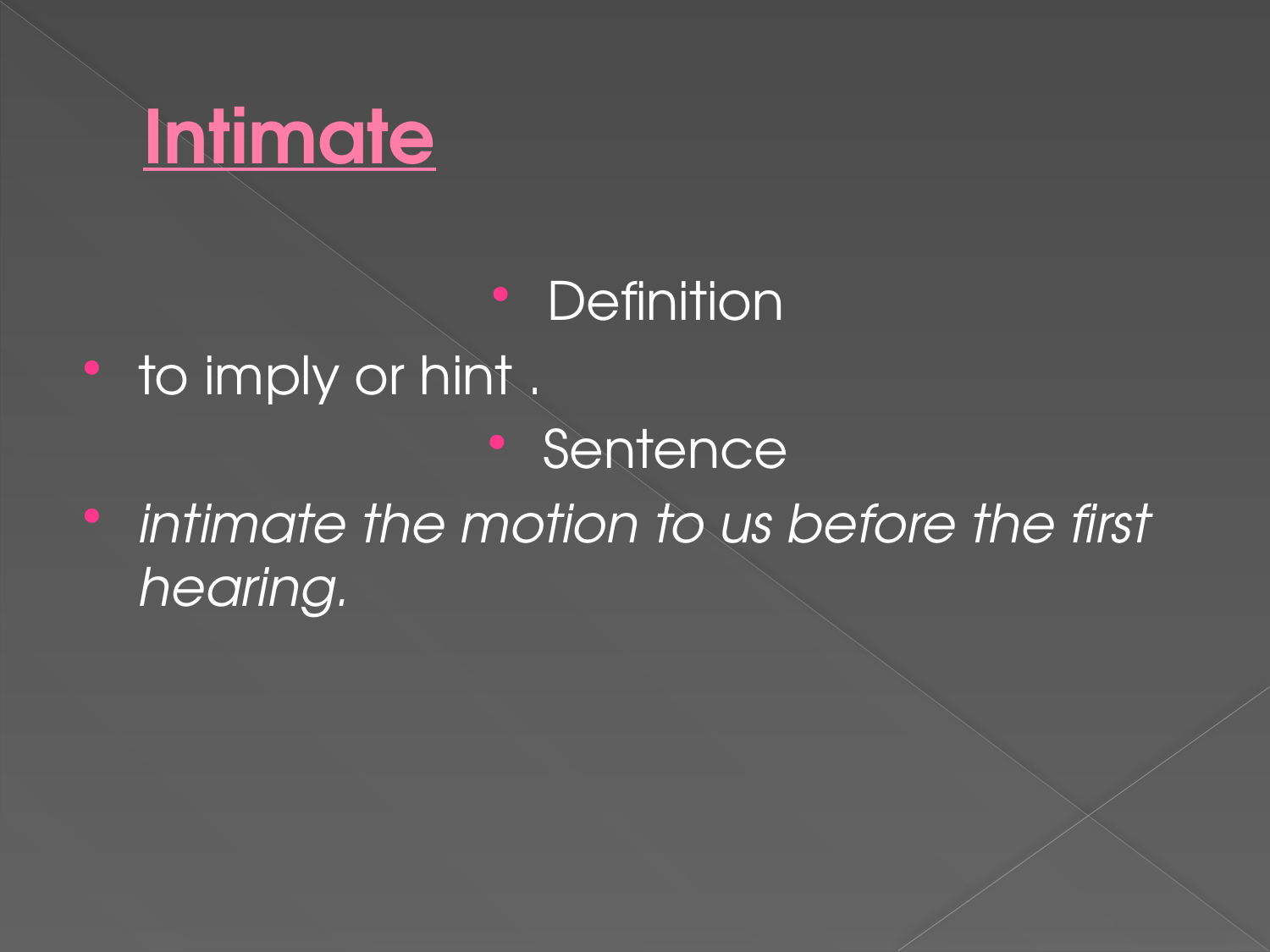

# Intimate
Definition
to imply or hint .
Sentence
intimate the motion to us before the first hearing.